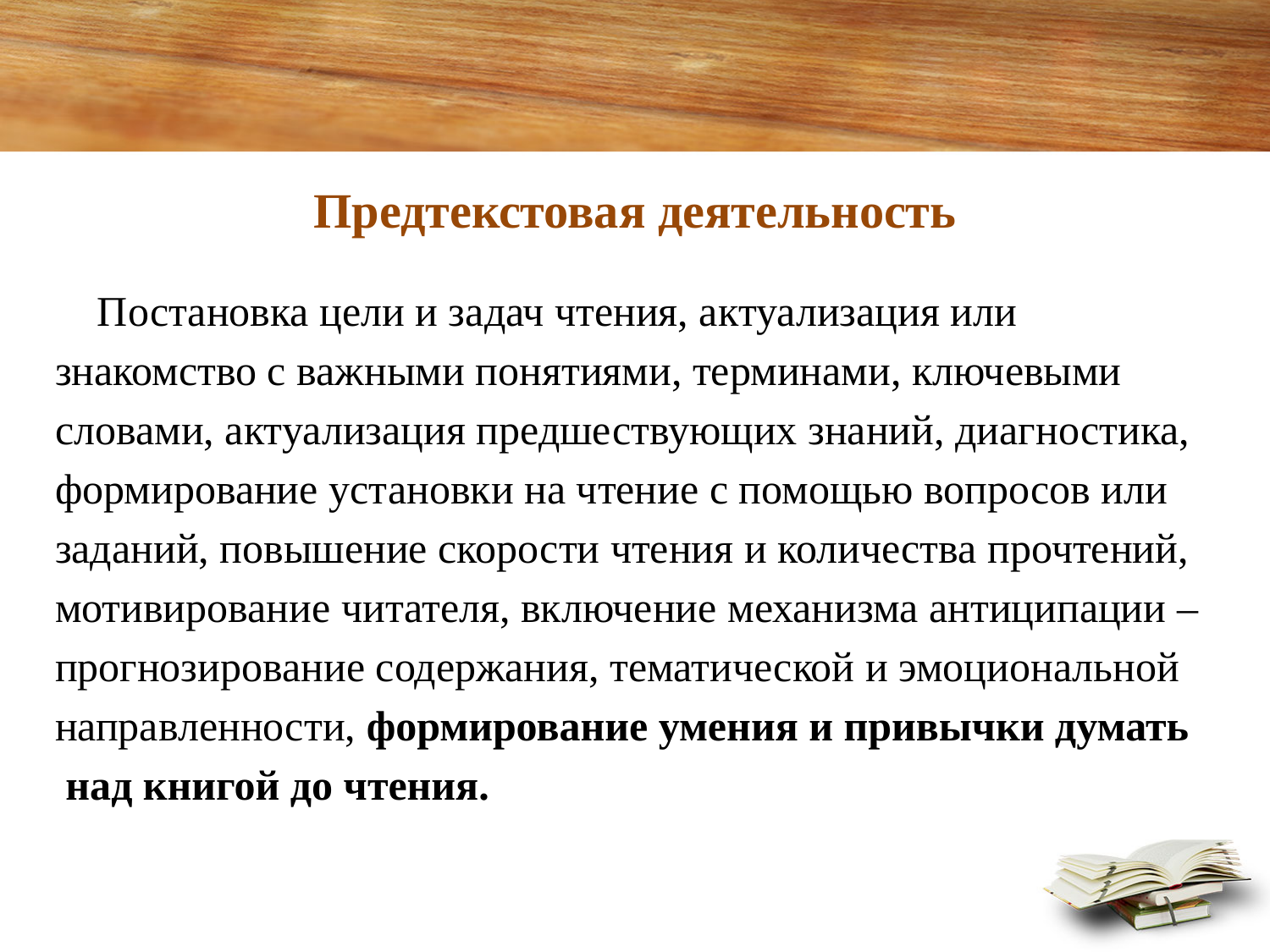

Предтекстовая деятельность
    Постановка цели и задач чтения, актуализация или
знакомство с важными понятиями, терминами, ключевыми
словами, актуализация предшествующих знаний, диагностика,
формирование установки на чтение с помощью вопросов или
заданий, повышение скорости чтения и количества прочтений,
мотивирование читателя, включение механизма антиципации –
прогнозирование содержания, тематической и эмоциональной
направленности, формирование умения и привычки думать
 над книгой до чтения.